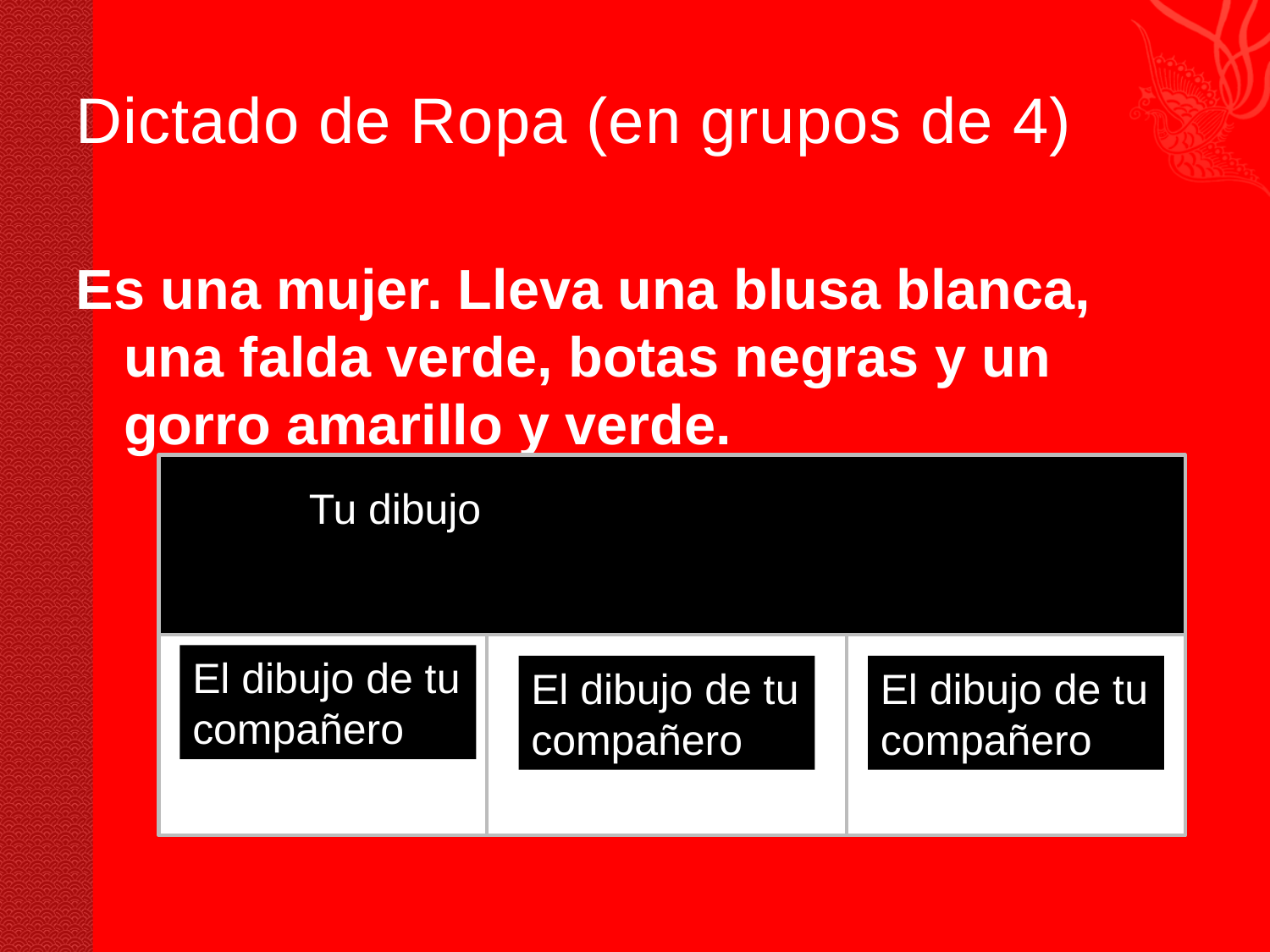

# Dictado de Ropa (en grupos de 4)
Es una mujer. Lleva una blusa blanca, una falda verde, botas negras y un gorro amarillo y verde.

Tu dibujo

El dibujo de tu compañero
El dibujo de tu compañero
El dibujo de tu compañero